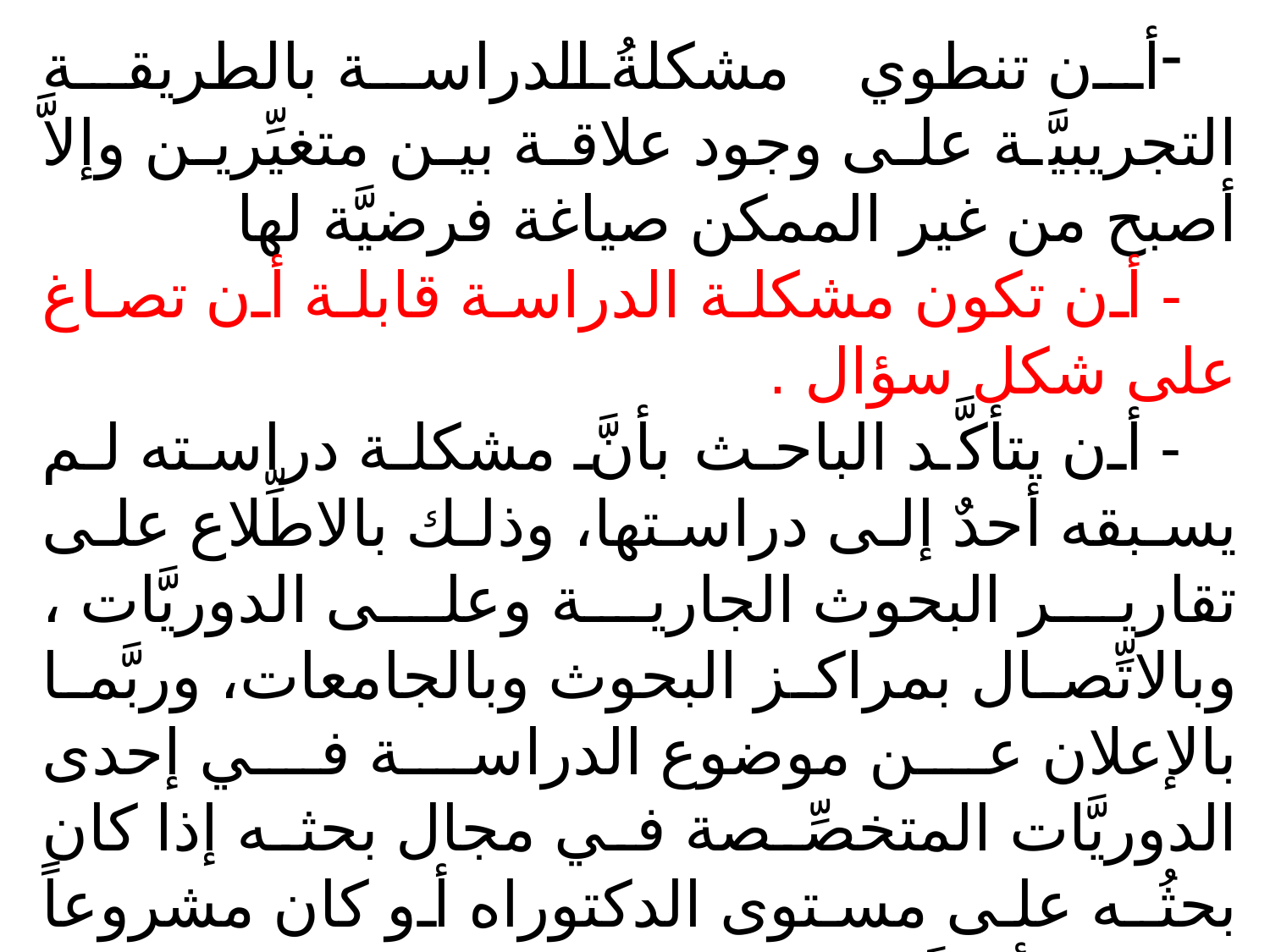

أن تنطوي مشكلةُ الدراسة بالطريقة التجريبيَّة على وجود علاقة بين متغيِّرين وإلاَّ أصبح من غير الممكن صياغة فرضيَّة لها
- أن تكون مشكلة الدراسة قابلة أن تصاغ على شكل سؤال .
- أن يتأكَّد الباحث بأنَّ مشكلة دراسته لم يسبقه أحدٌ إلى دراستها، وذلك بالاطِّلاع على تقارير البحوث الجارية وعلى الدوريَّات ، وبالاتِّصال بمراكز البحوث وبالجامعات، وربَّما بالإعلان عن موضوع الدراسة في إحدى الدوريَّات المتخصِّصة في مجال بحثه إذا كان بحثُـه على مستوى الدكتوراه أو كان مشروعاً بنفس الأهميَّة .